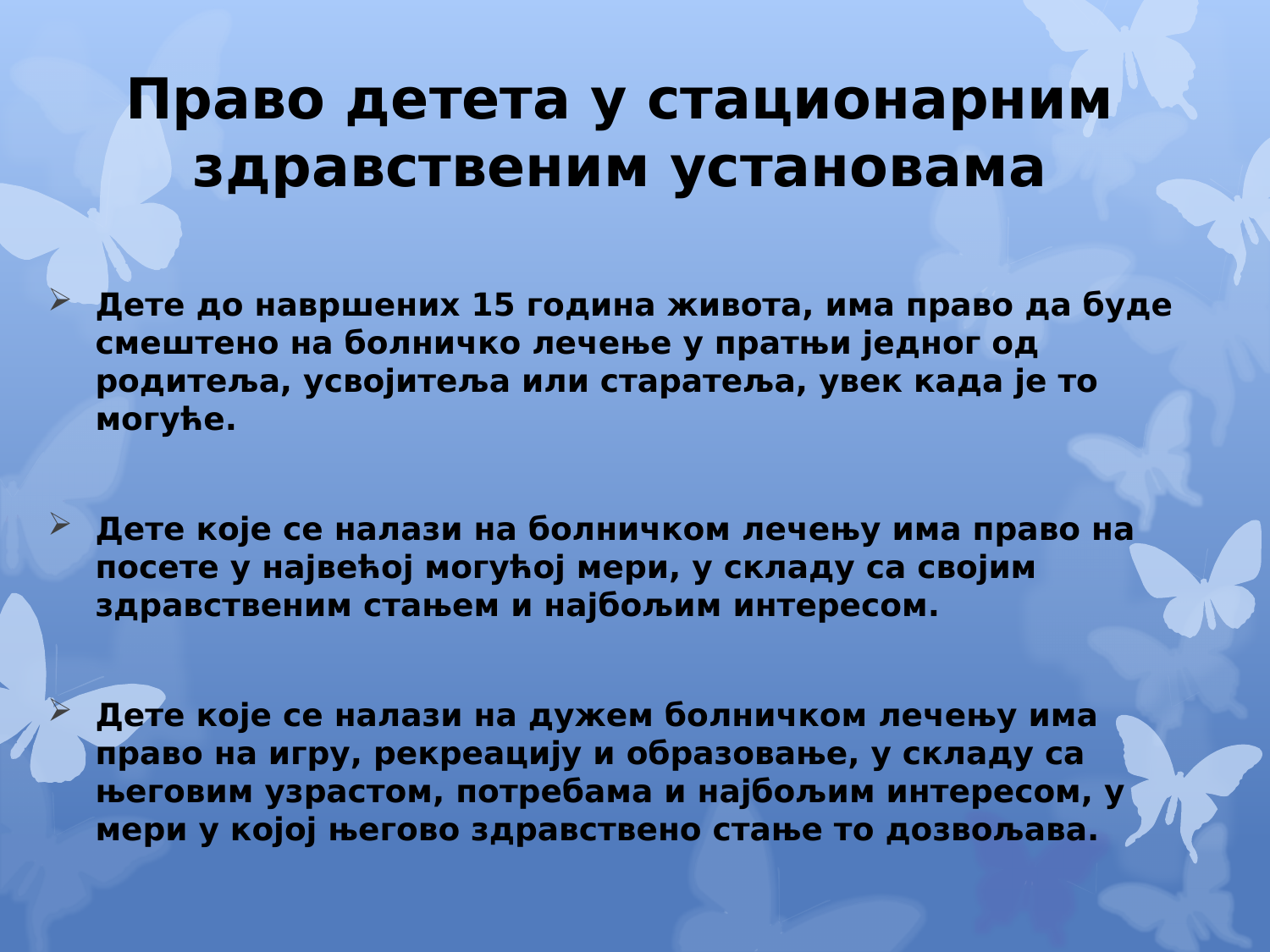

# Право детета у стационарним здравственим установама
Дете до навршених 15 година живота, има право да буде смештено на болничко лечење у пратњи једног од родитеља, усвојитеља или старатеља, увек када је то могуће.

Дете које се налази на болничком лечењу има право на посете у највећој могућој мери, у складу са својим здравственим стањем и најбољим интересом.

Дете које се налази на дужем болничком лечењу има право на игру, рекреацију и образовање, у складу са његовим узрастом, потребама и најбољим интересом, у мери у којој његово здравствено стање то дозвољава.